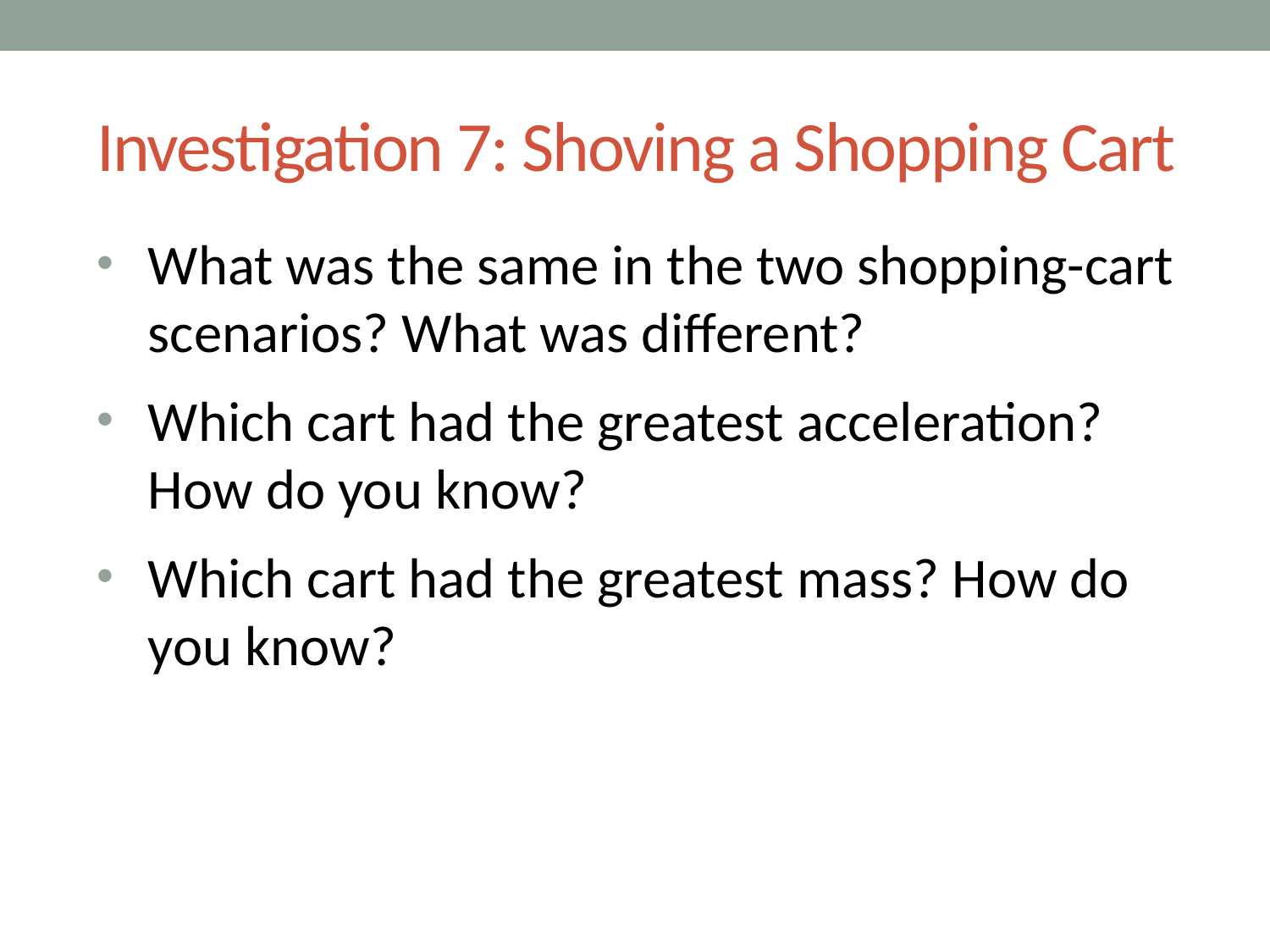

# Investigation 7: Shoving a Shopping Cart
What was the same in the two shopping-cart scenarios? What was different?
Which cart had the greatest acceleration? How do you know?
Which cart had the greatest mass? How do you know?